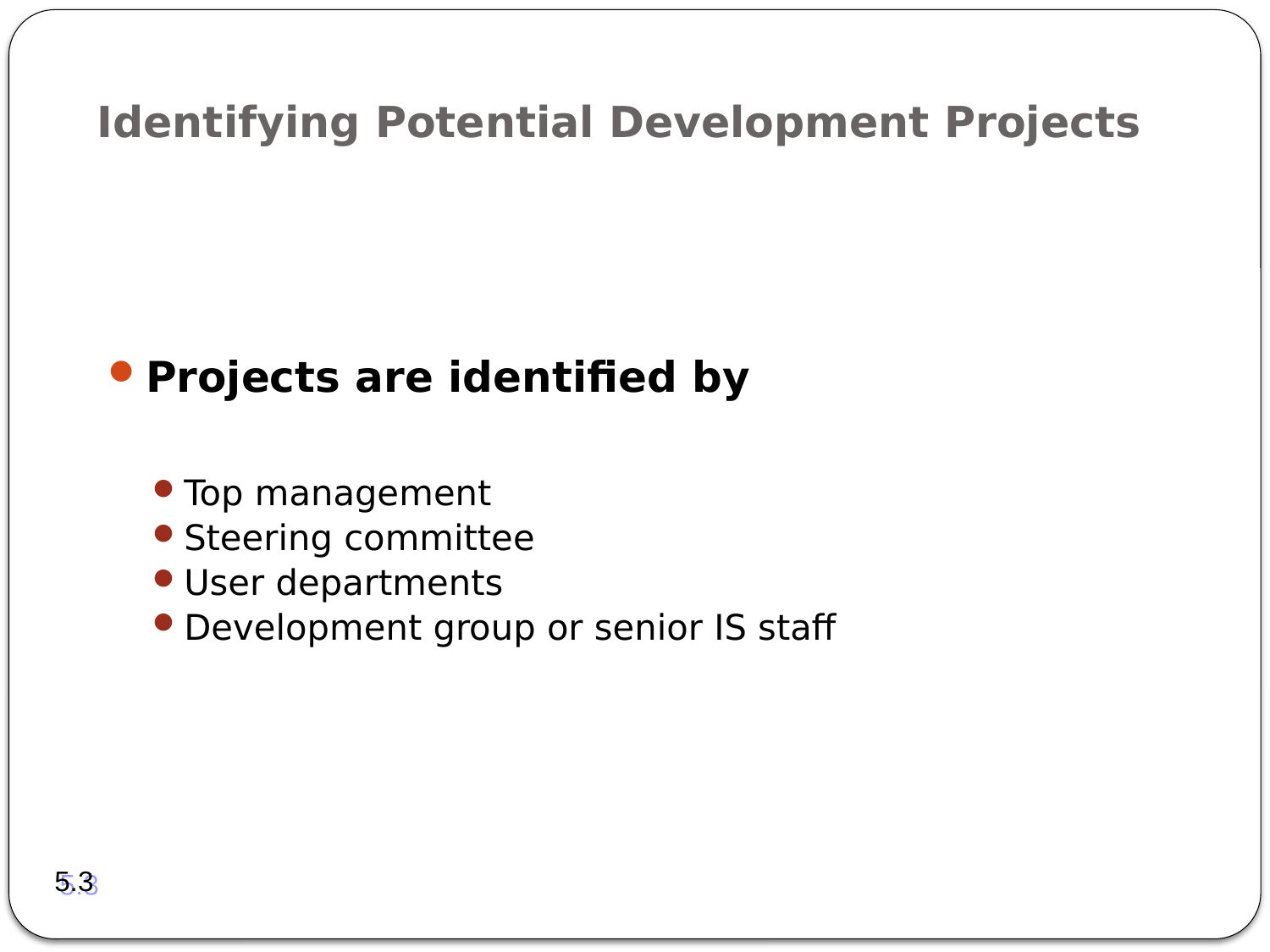

# Identifying Potential Development Projects

Projects are identified by

Top management
Steering committee
User departments
Development group or senior IS staff

5.3